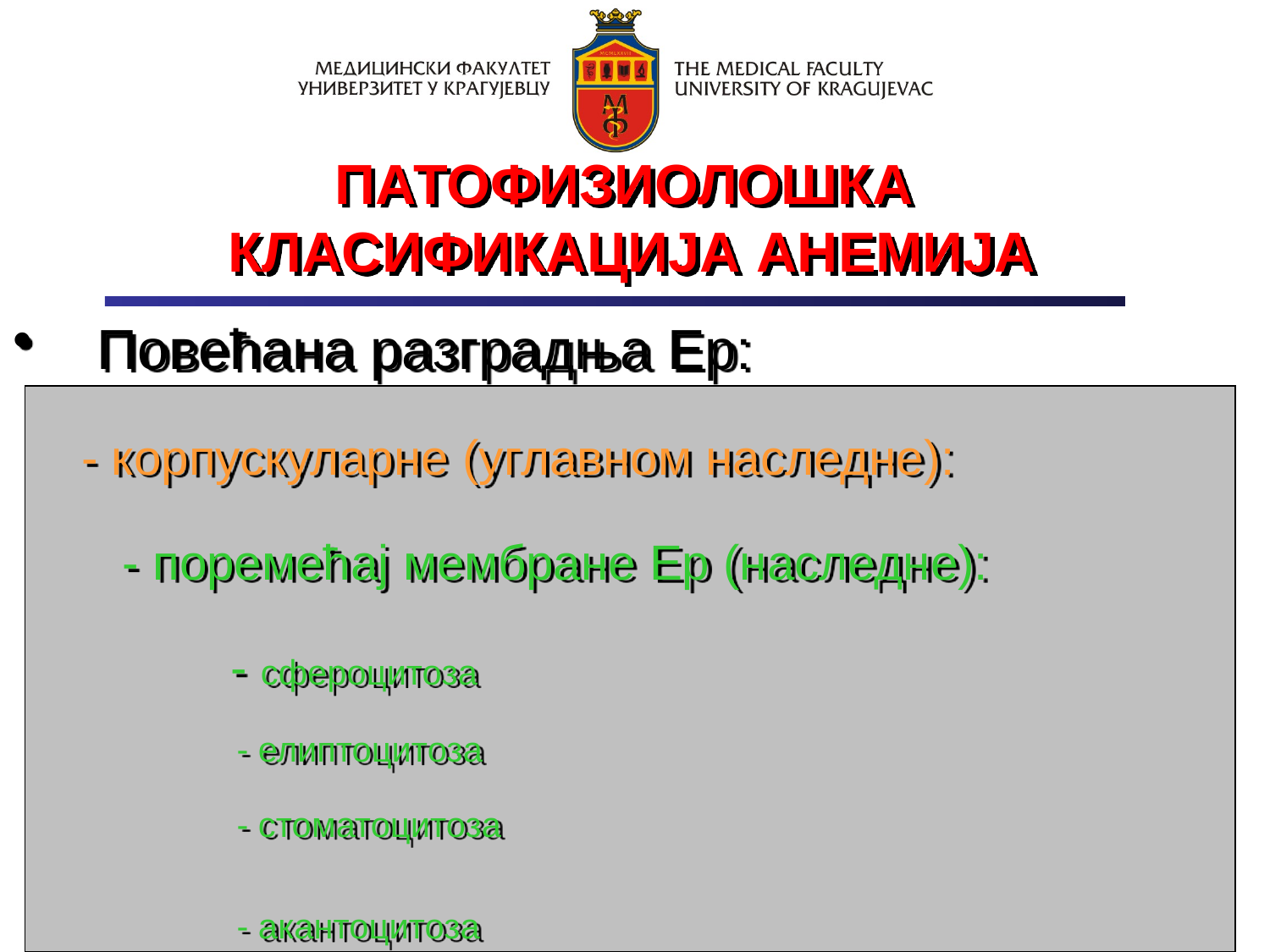

ПАТОФИЗИОЛОШКА
КЛАСИФИКАЦИЈА АНЕМИЈА
Повећана разградња Ер:
     - корпускуларне (углавном наследне):
        - поремећај мембране Ер (наследне):
                 - сфероцитоза
                       - елиптоцитоза
                       - стоматоцитоза
                       - акантоцитоза